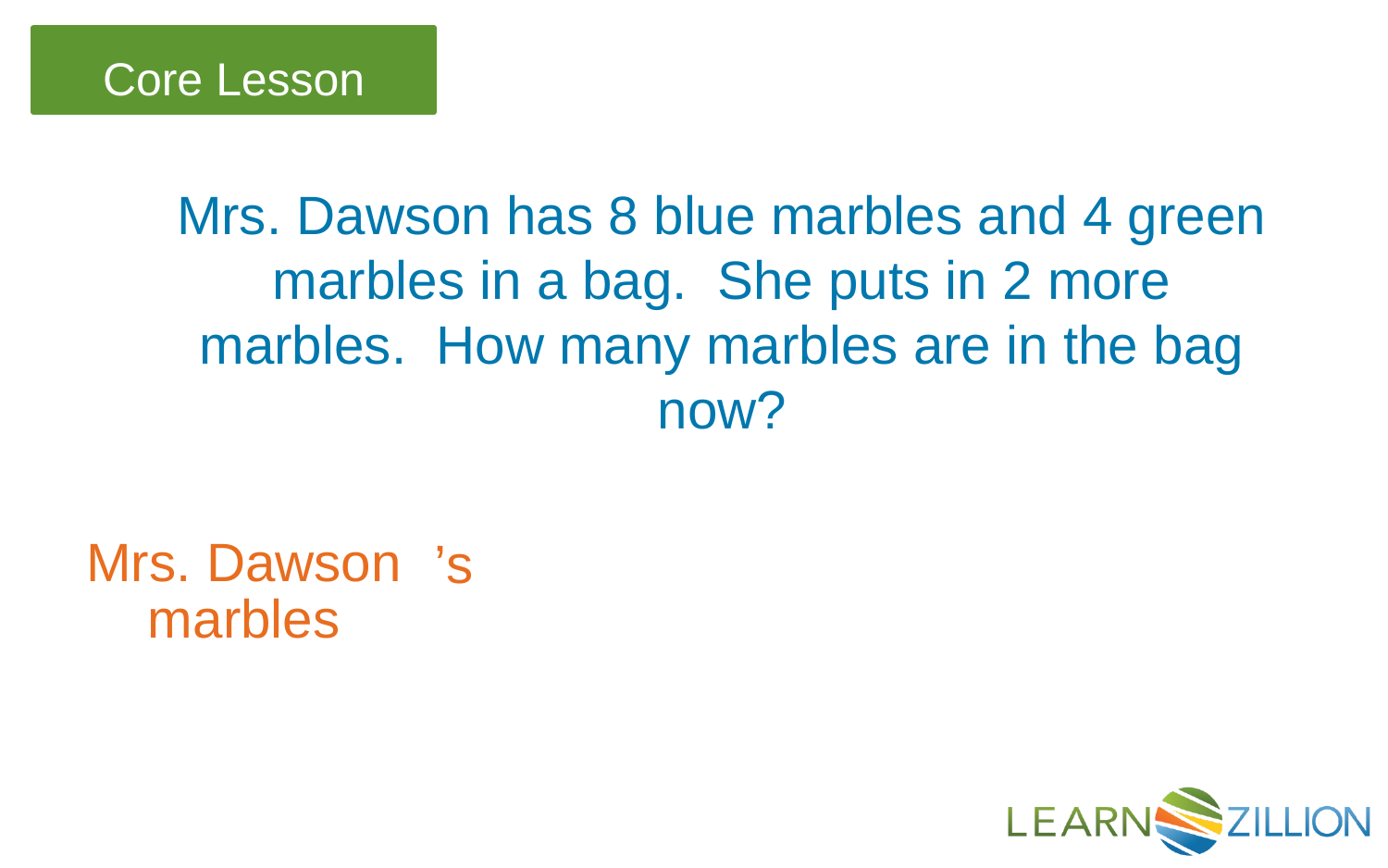

Mrs. Dawson has 8 blue marbles and 4 green marbles in a bag.  She puts in 2 more marbles.  How many marbles are in the bag now?
Mrs. Dawson
’s
marbles